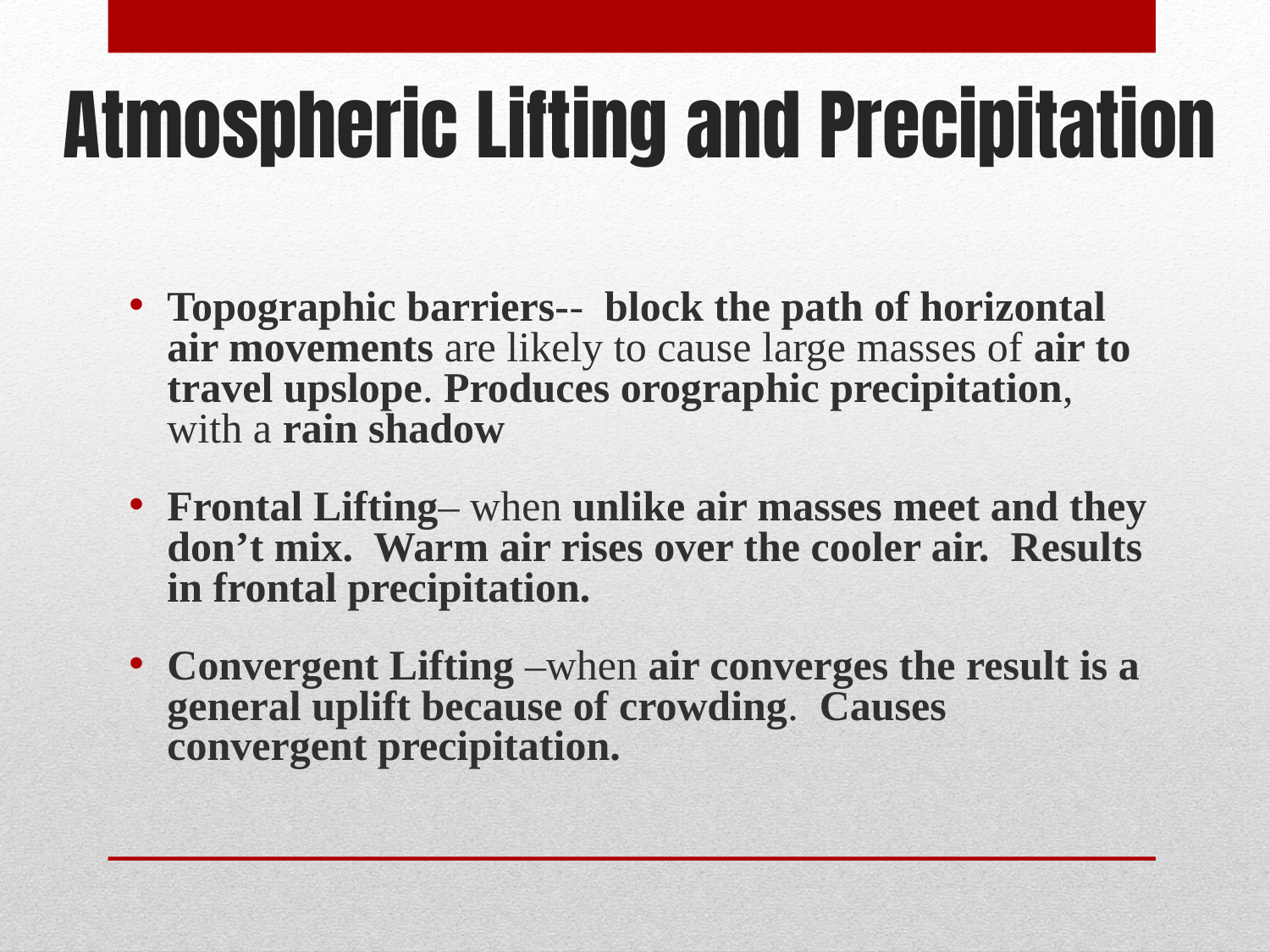

# Atmospheric Lifting and Precipitation
Topographic barriers--  block the path of horizontal air movements are likely to cause large masses of air to travel upslope. Produces orographic precipitation, with a rain shadow

Frontal Lifting– when unlike air masses meet and they don’t mix.  Warm air rises over the cooler air.  Results in frontal precipitation.

Convergent Lifting –when air converges the result is a general uplift because of crowding.  Causes convergent precipitation.